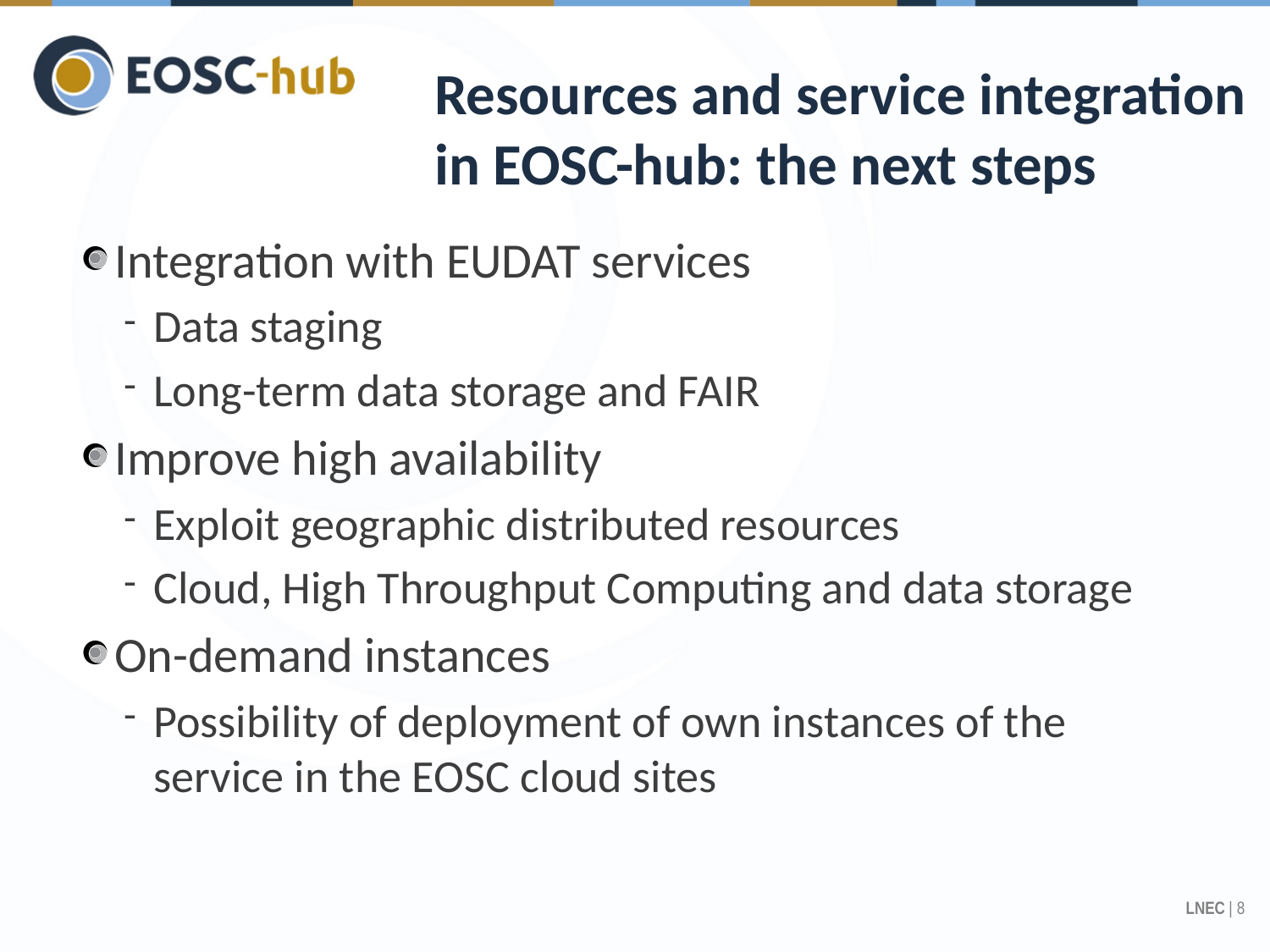

Resources and service integration in EOSC-hub: the next steps
Integration with EUDAT services
Data staging
Long-term data storage and FAIR
Improve high availability
Exploit geographic distributed resources
Cloud, High Throughput Computing and data storage
On-demand instances
Possibility of deployment of own instances of the service in the EOSC cloud sites

LNEC | 8